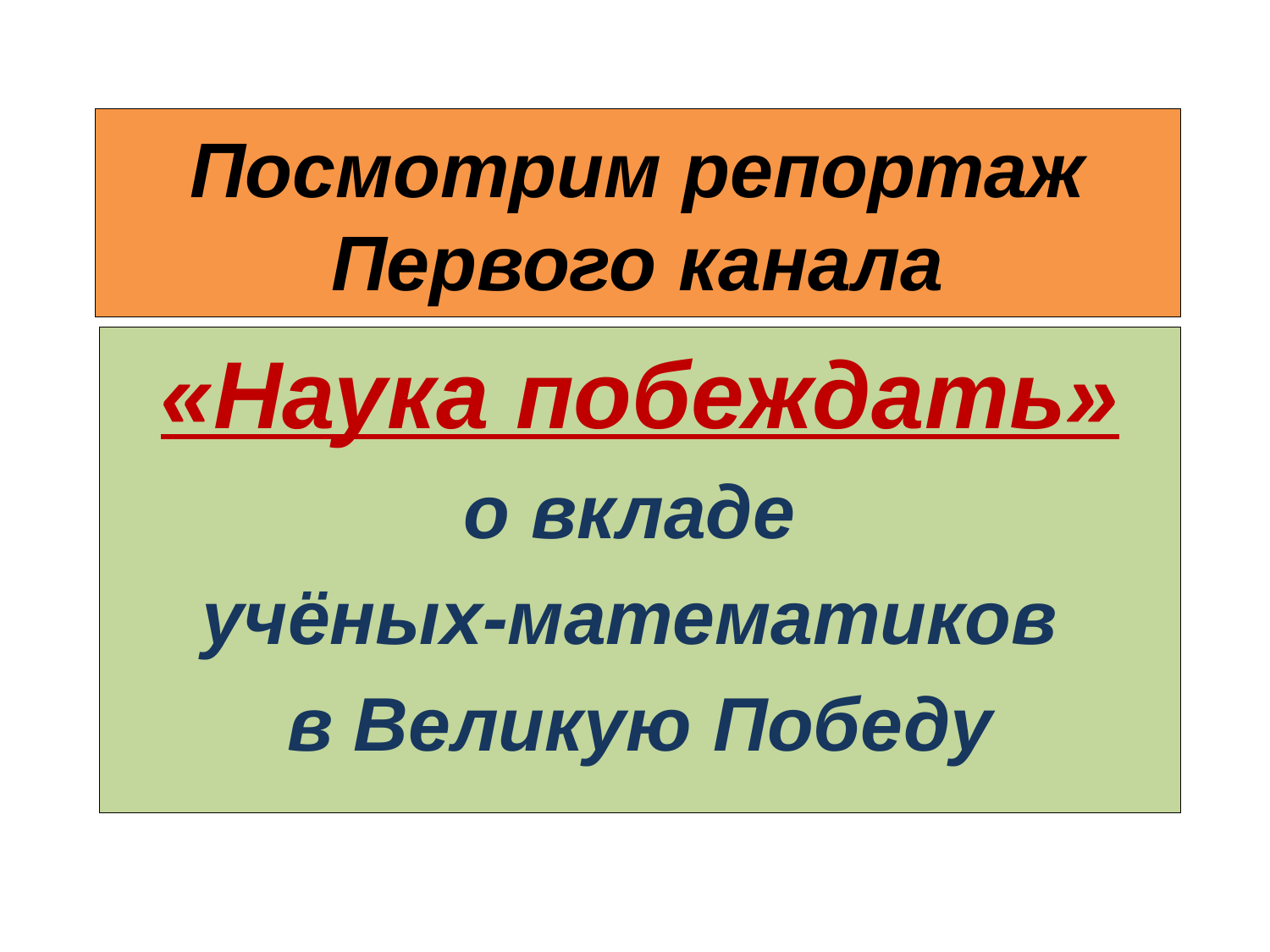

# Посмотрим репортаж Первого канала
«Наука побеждать»
о вкладе
учёных-математиков
в Великую Победу